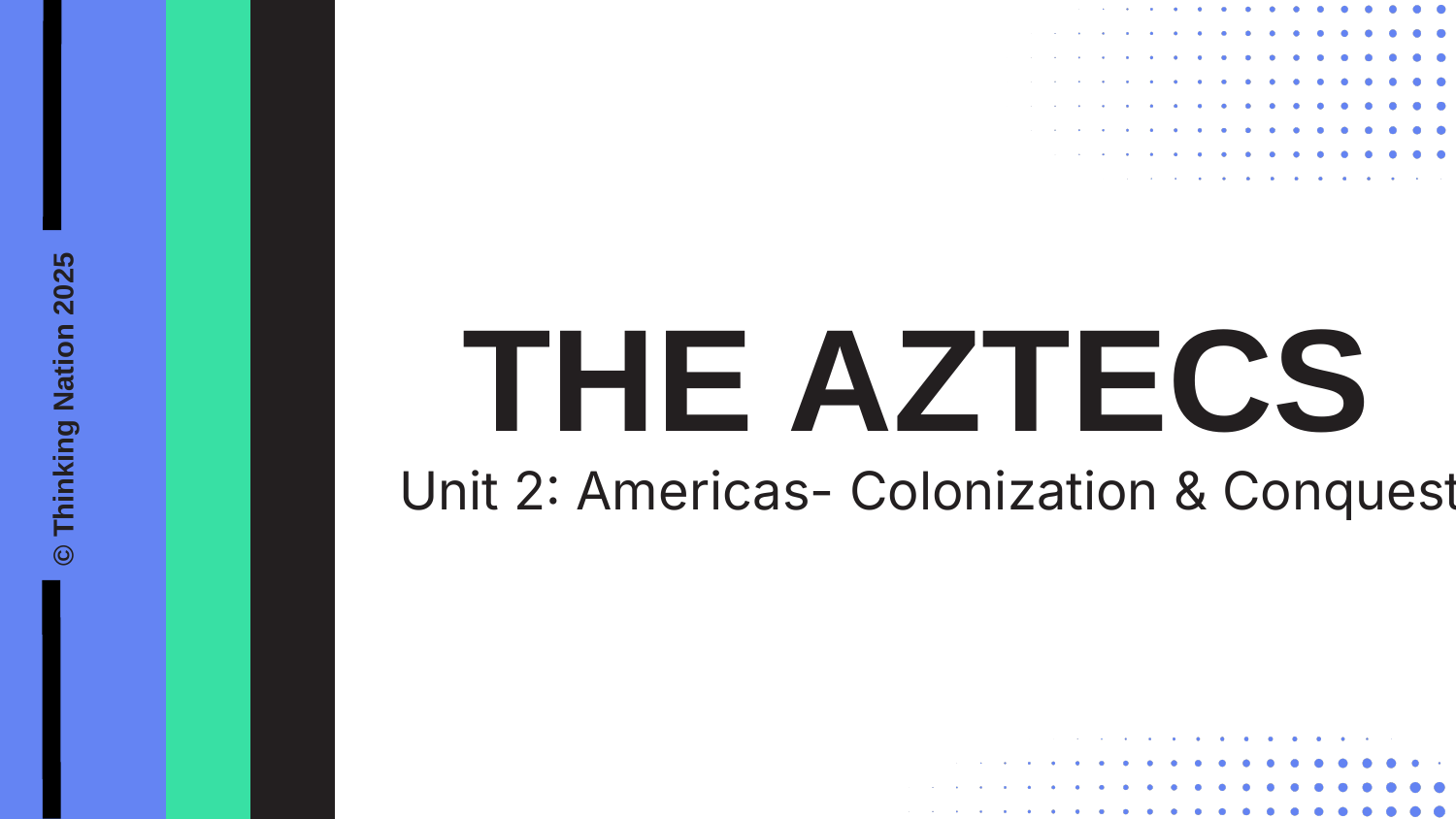

THE AZTECS
© Thinking Nation 2025
Unit 2: Americas- Colonization & Conquest